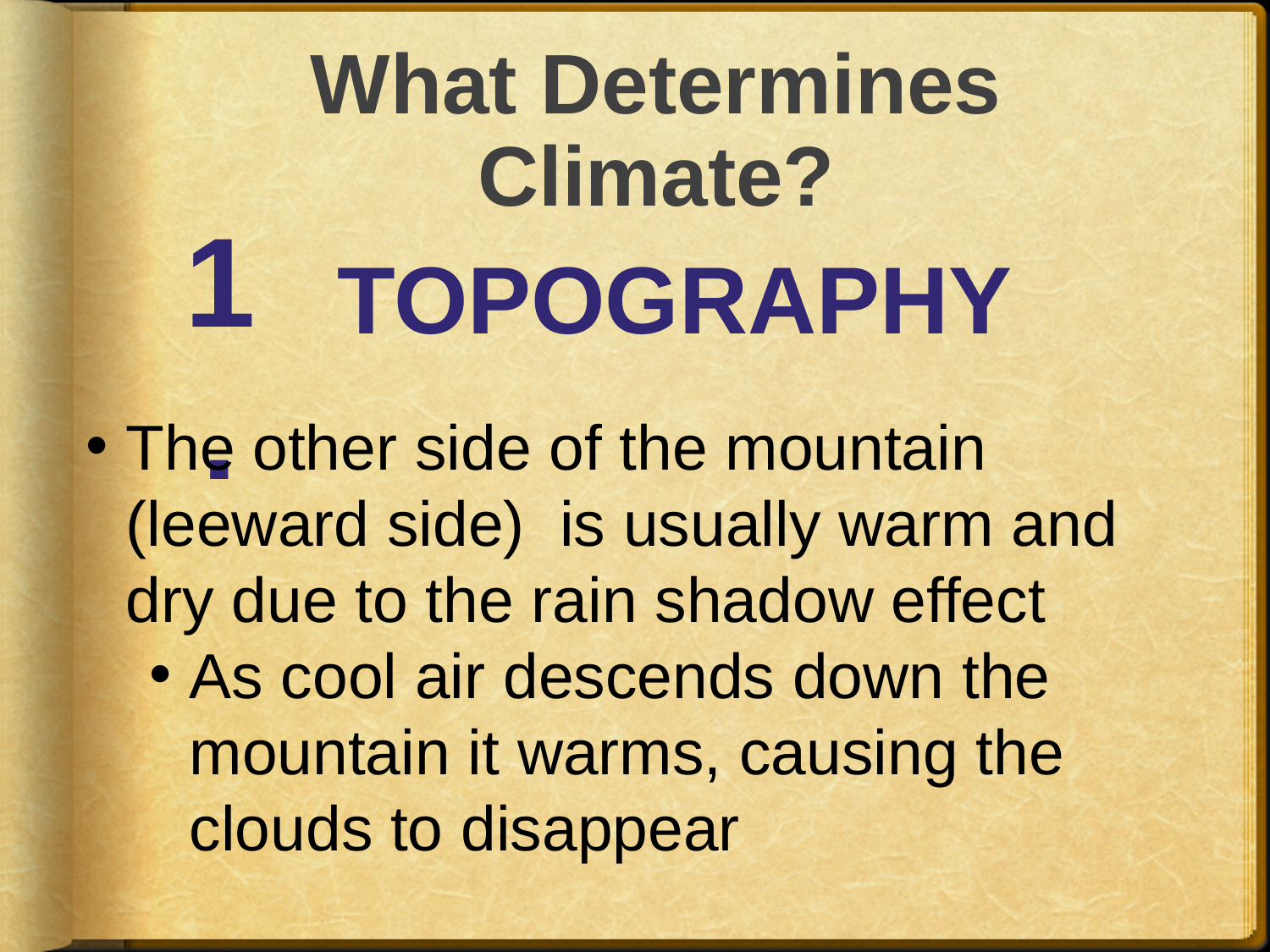

# What Determines Climate?
1.
Topography
The other side of the mountain (leeward side)  is usually warm and dry due to the rain shadow effect
As cool air descends down the mountain it warms, causing the clouds to disappear